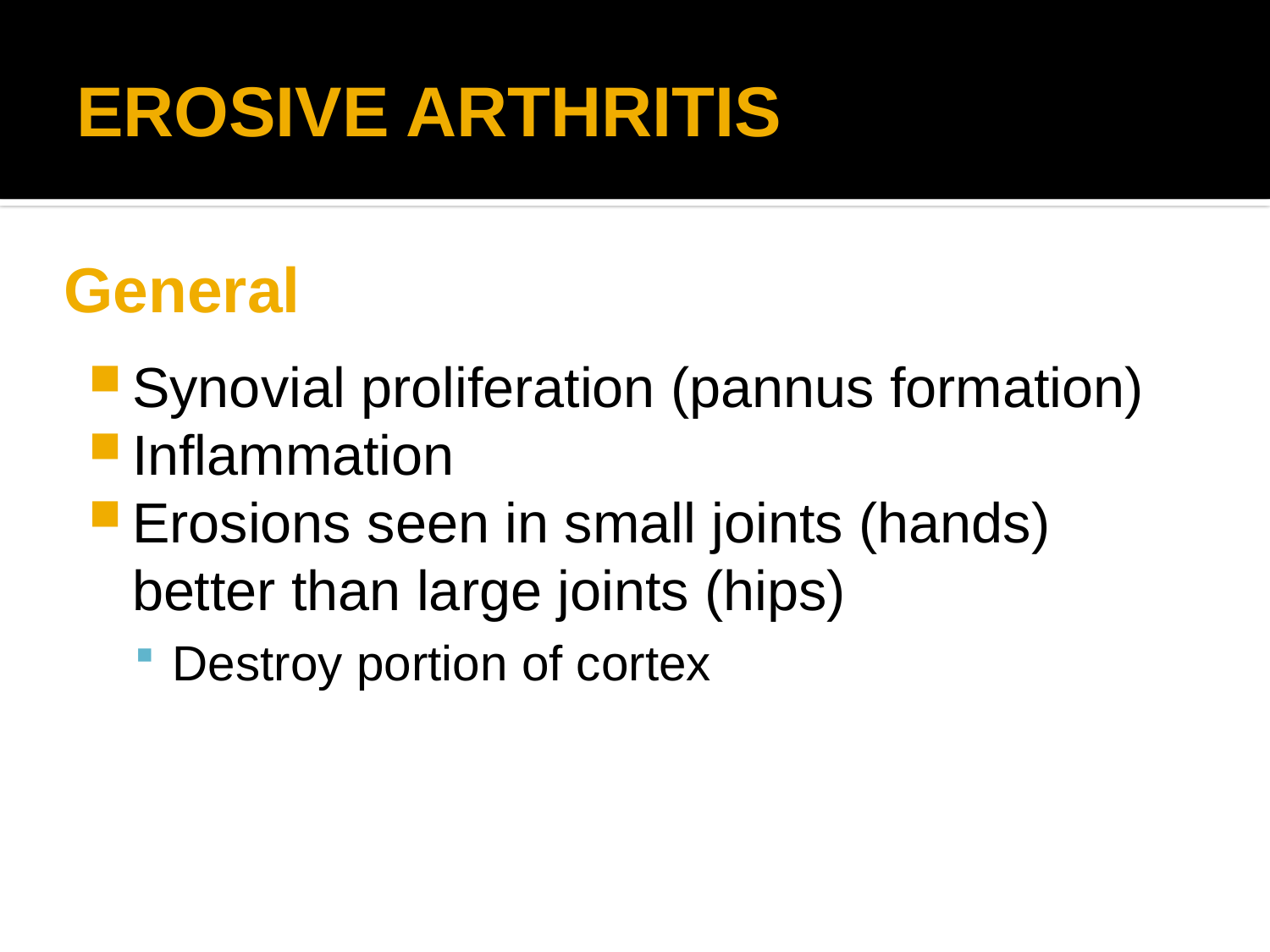

# EROSIVE ARTHRITIS
General
Synovial proliferation (pannus formation)
Inflammation
Erosions seen in small joints (hands) better than large joints (hips)
Destroy portion of cortex